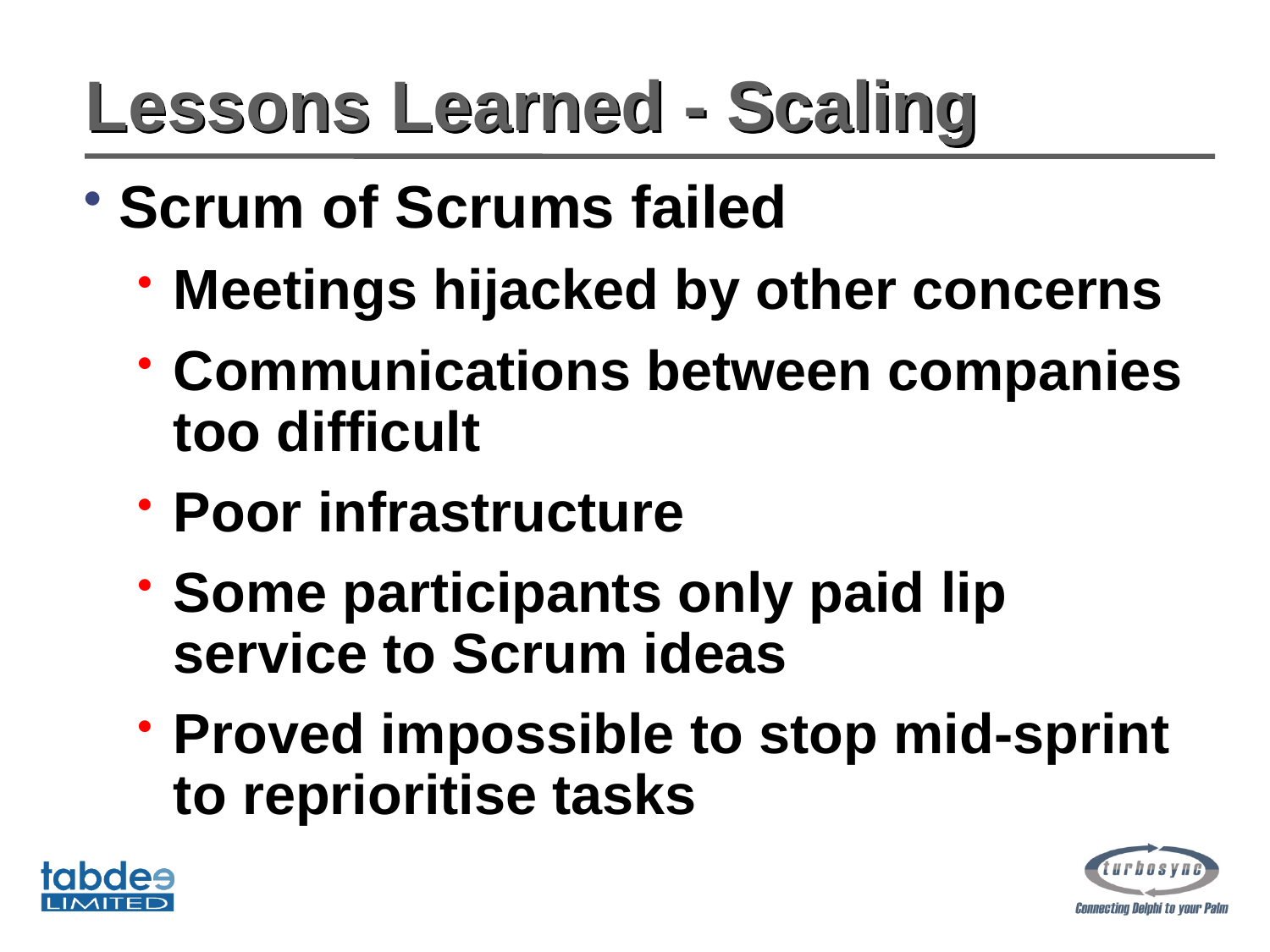

# Lessons Learned - Scaling
Scrum of Scrums failed
Meetings hijacked by other concerns
Communications between companies too difficult
Poor infrastructure
Some participants only paid lip service to Scrum ideas
Proved impossible to stop mid-sprint to reprioritise tasks